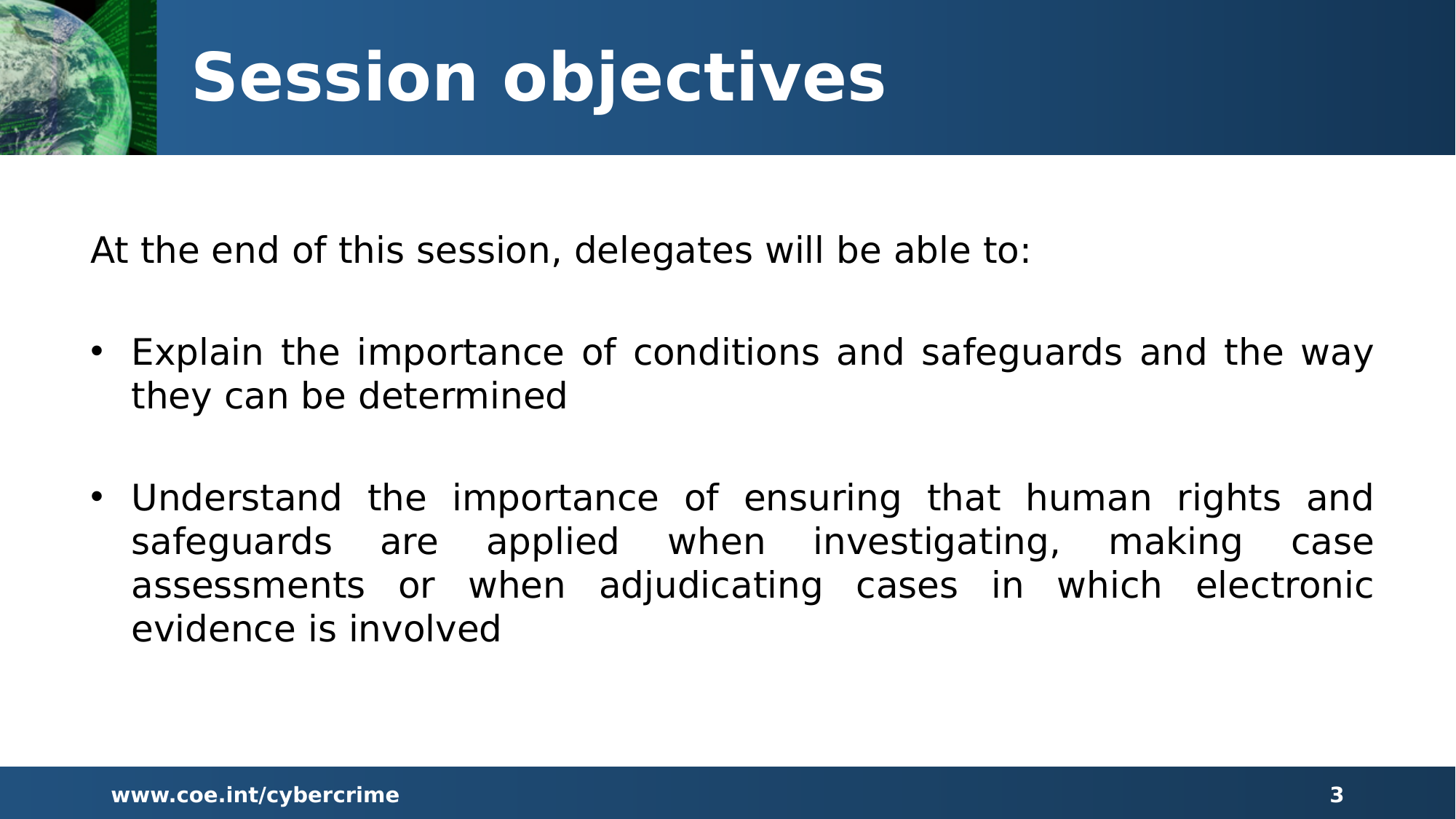

Session objectives

At the end of this session, delegates will be able to:

Explain the importance of conditions and safeguards and the way they can be determined

Understand the importance of ensuring that human rights and safeguards are applied when investigating, making case assessments or when adjudicating cases in which electronic evidence is involved

www.coe.int/cybercrime
3